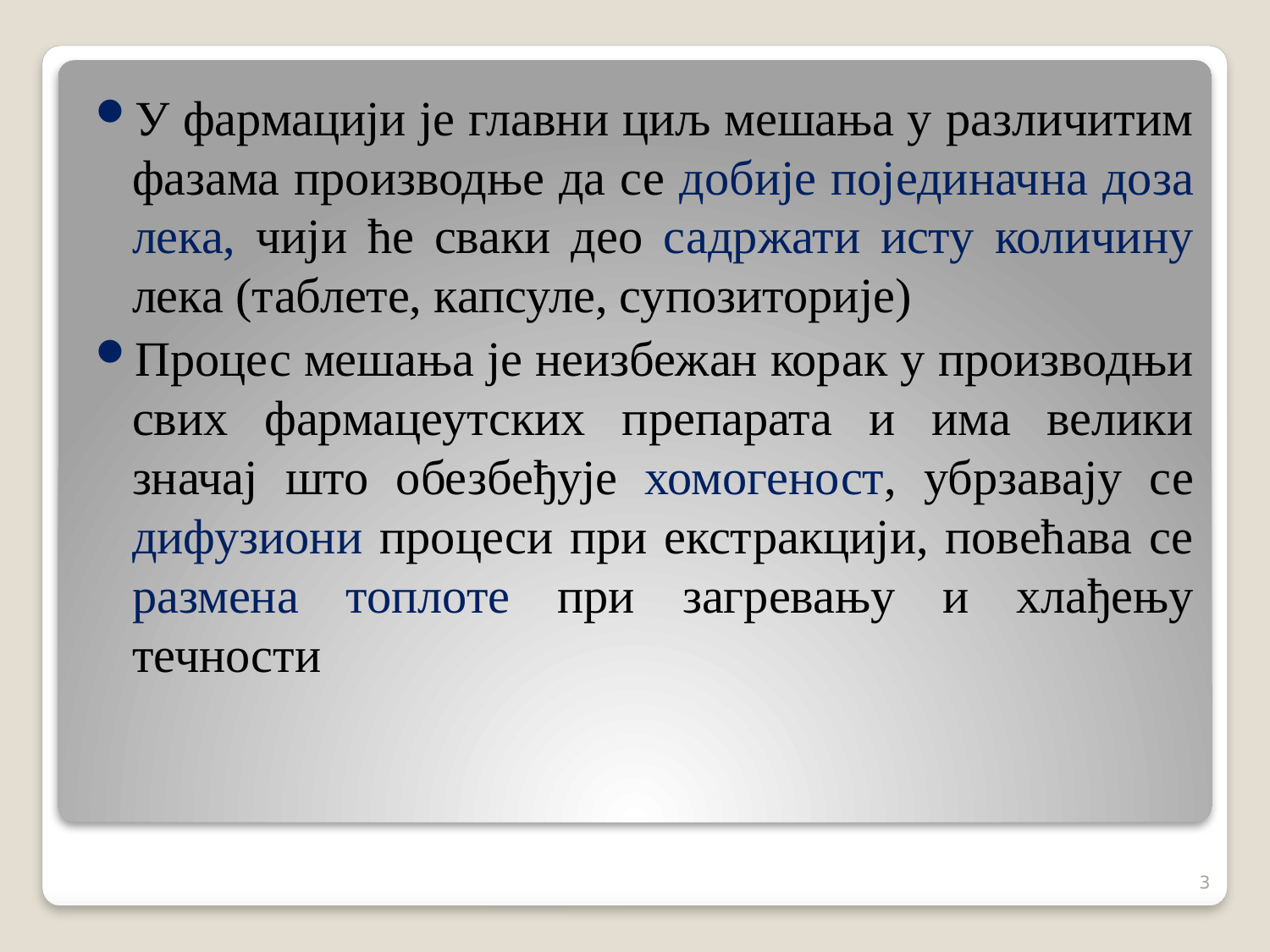

У фармацији је главни циљ мешања у различитим фазама производње да се добије појединачна доза лека, чији ће сваки део садржати исту количину лека (таблете, капсуле, супозиторије)
Процес мешања је неизбежан корак у производњи свих фармацеутских препарата и има велики значај што обезбеђује хомогеност, убрзавају се дифузиони процеси при екстракцији, повећава се размена топлоте при загревању и хлађењу течности

3